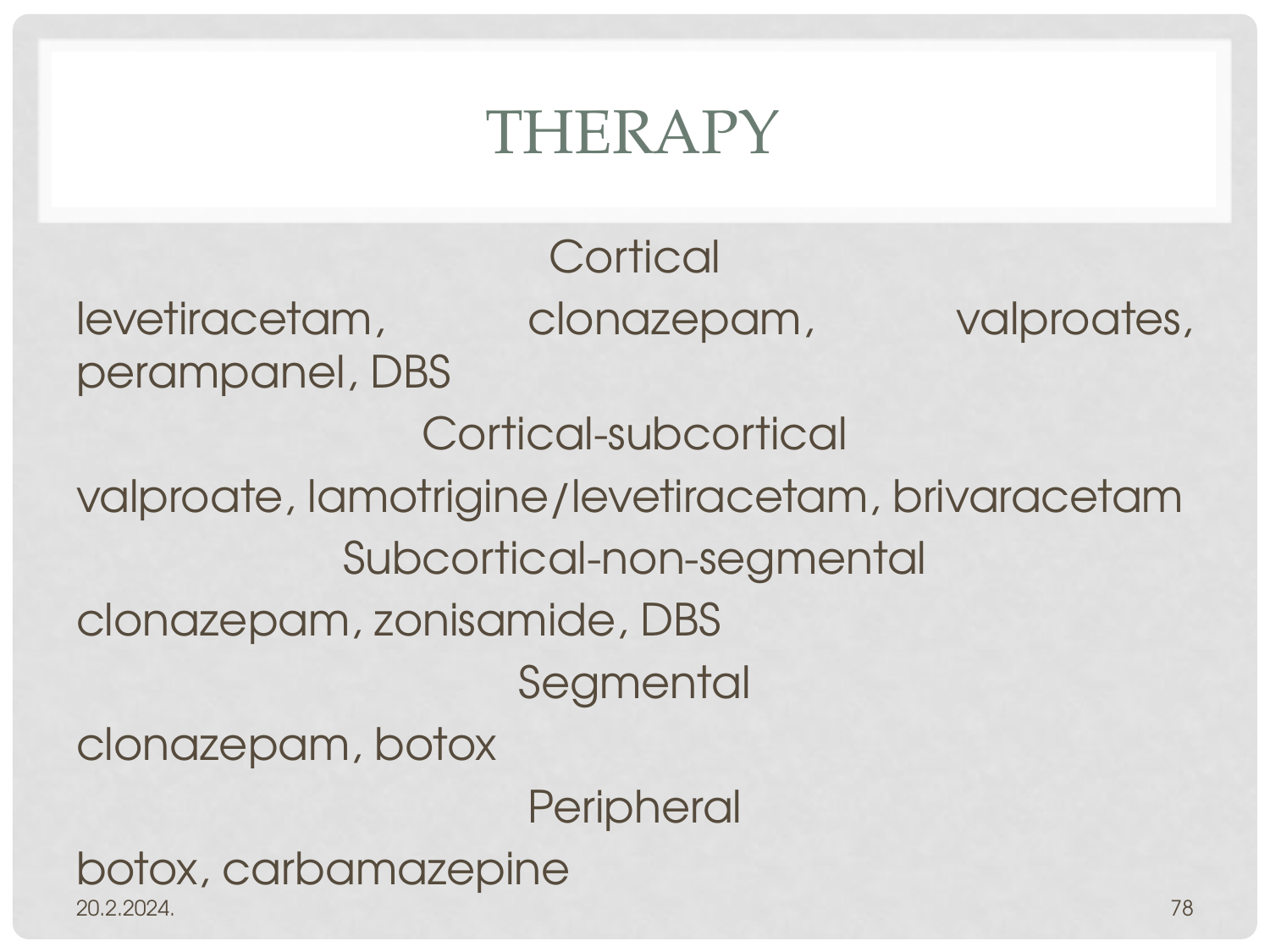

# therapy
Cortical
levetiracetam, clonazepam, valproates, perampanel, DBS
Cortical-subcortical
valproate, lamotrigine/levetiracetam, brivaracetam
Subcortical-non-segmental
clonazepam, zonisamide, DBS
Segmental
clonazepam, botox
Peripheral
botox, carbamazepine

20.2.2024.
78